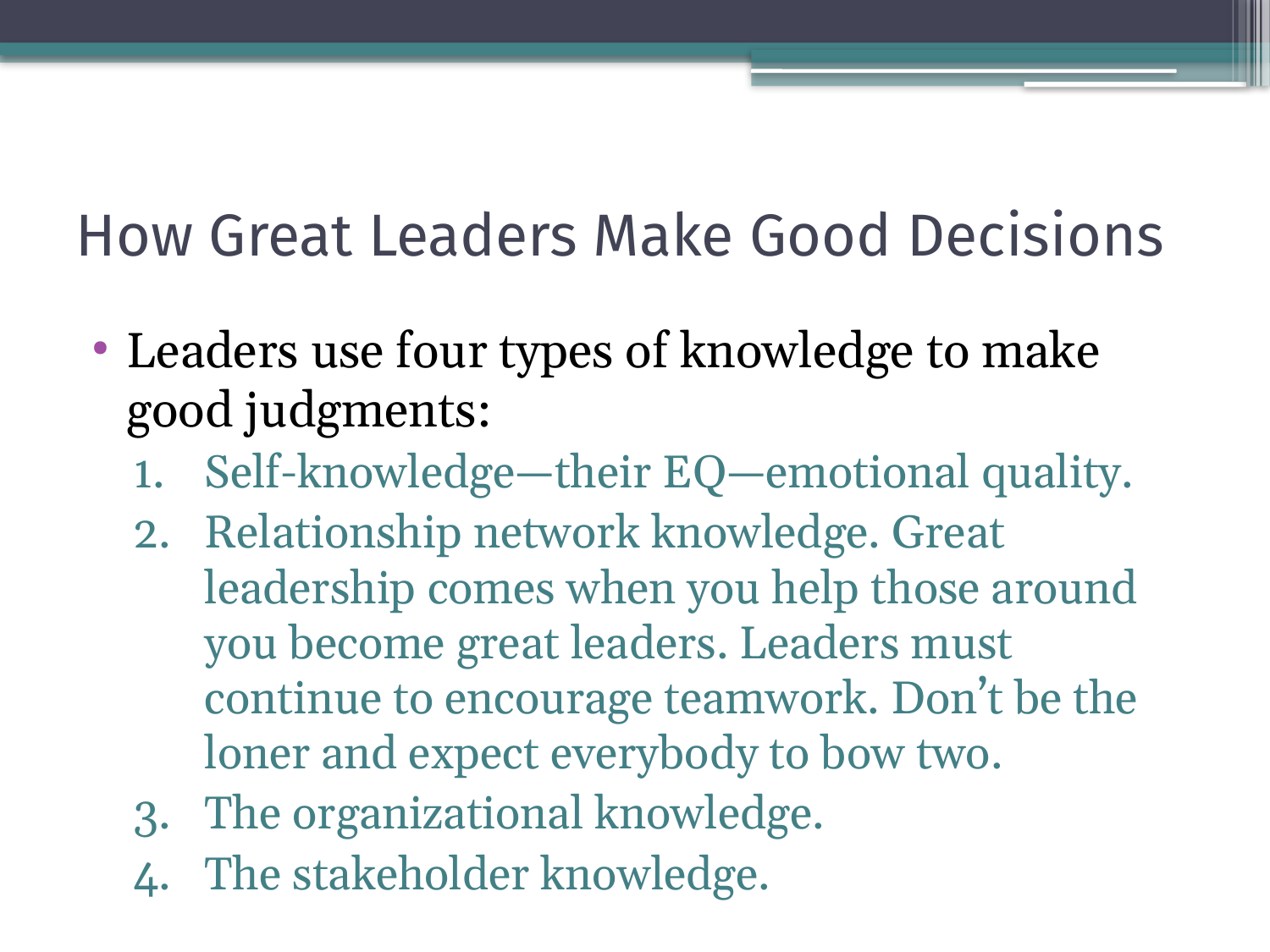

# How Great Leaders Make Good Decisions
Leaders use four types of knowledge to make good judgments:
Self-knowledge—their EQ—emotional quality.
Relationship network knowledge. Great leadership comes when you help those around you become great leaders. Leaders must continue to encourage teamwork. Don’t be the loner and expect everybody to bow two.
The organizational knowledge.
The stakeholder knowledge.